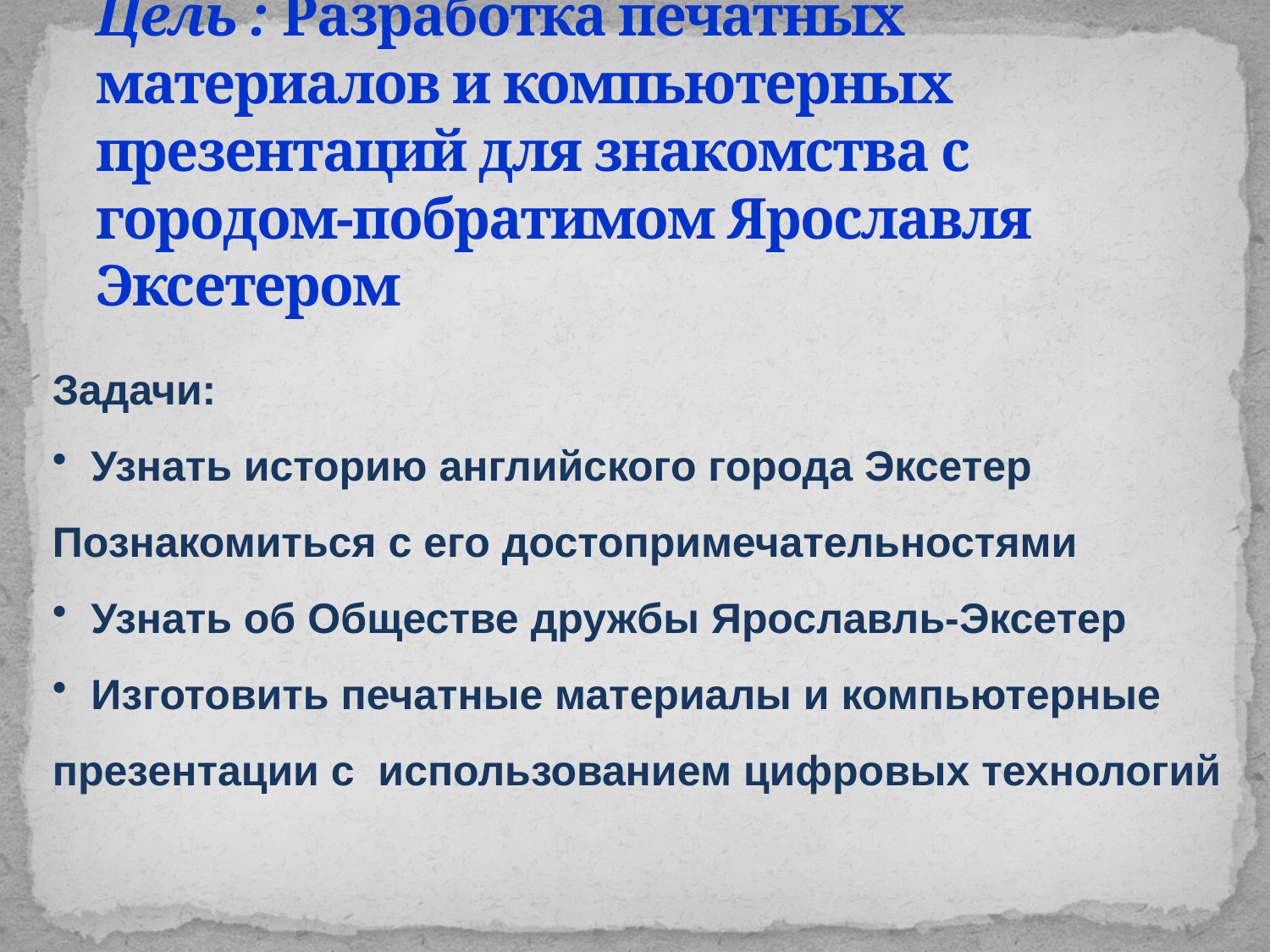

# Цель : Разработка печатных материалов и компьютерных презентаций для знакомства с городом-побратимом Ярославля  Эксетером
Задачи:
  Узнать историю английского города Эксетер   Познакомиться с его достопримечательностями
  Узнать об Обществе дружбы Ярославль-Эксетер
  Изготовить печатные материалы и компьютерные презентации с  использованием цифровых технологий